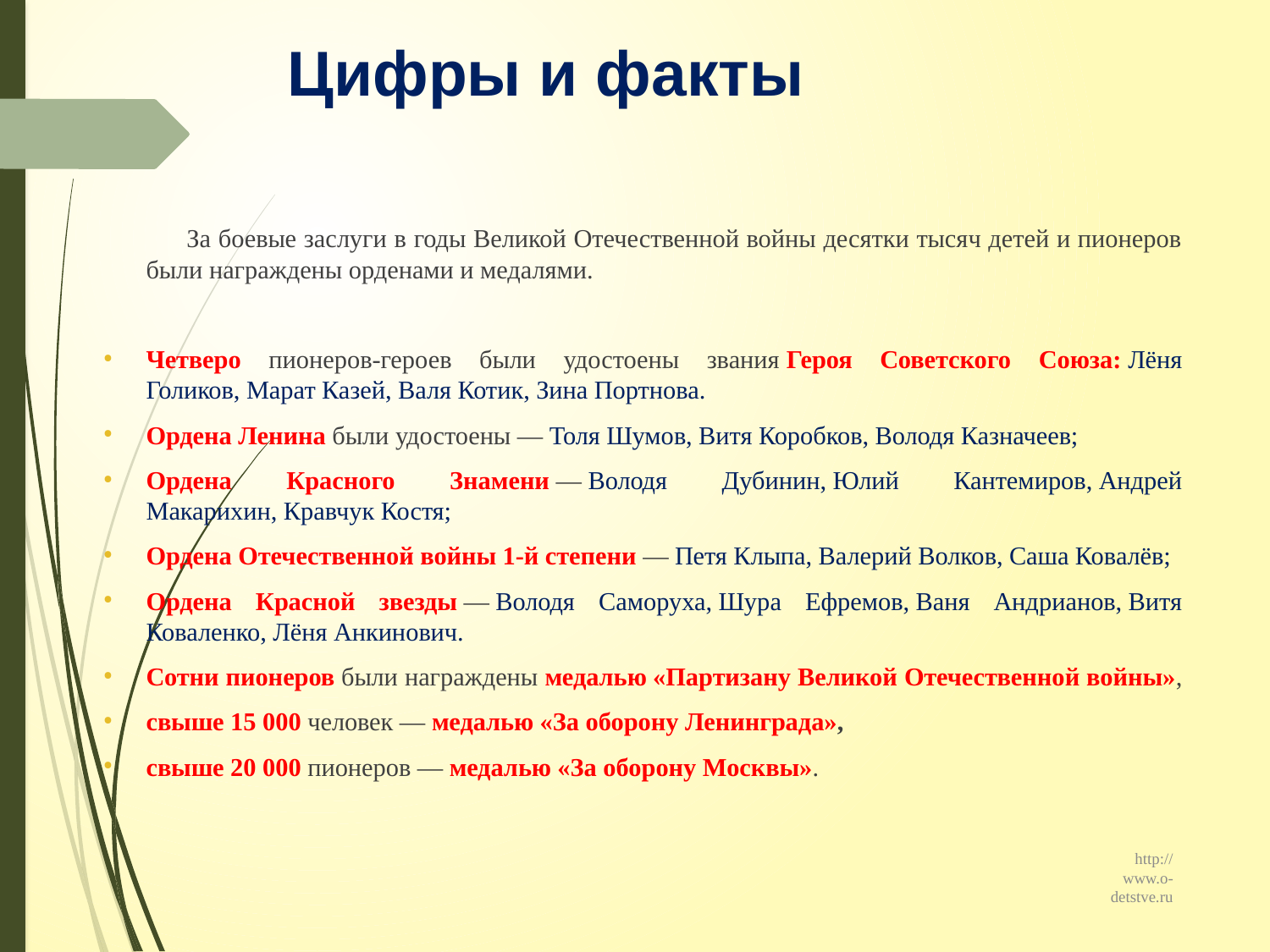

# Цифры и факты
          За боевые заслуги в годы Великой Отечественной войны десятки тысяч детей и пионеров были награждены орденами и медалями.

Четверо пионеров-героев были удостоены звания Героя Советского Союза: Лёня Голиков, Марат Казей, Валя Котик, Зина Портнова.
Ордена Ленина были удостоены — Толя Шумов, Витя Коробков, Володя Казначеев;
Ордена Красного Знамени — Володя Дубинин, Юлий Кантемиров, Андрей Макарихин, Кравчук Костя;
Ордена Отечественной войны 1-й степени — Петя Клыпа, Валерий Волков, Саша Ковалёв;
Ордена Красной звезды — Володя Саморуха, Шура Ефремов, Ваня Андрианов, Витя Коваленко, Лёня Анкинович.
Сотни пионеров были награждены медалью «Партизану Великой Отечественной войны»,
свыше 15 000 человек — медалью «За оборону Ленинграда»,
свыше 20 000 пионеров — медалью «За оборону Москвы».
http://www.o-detstve.ru